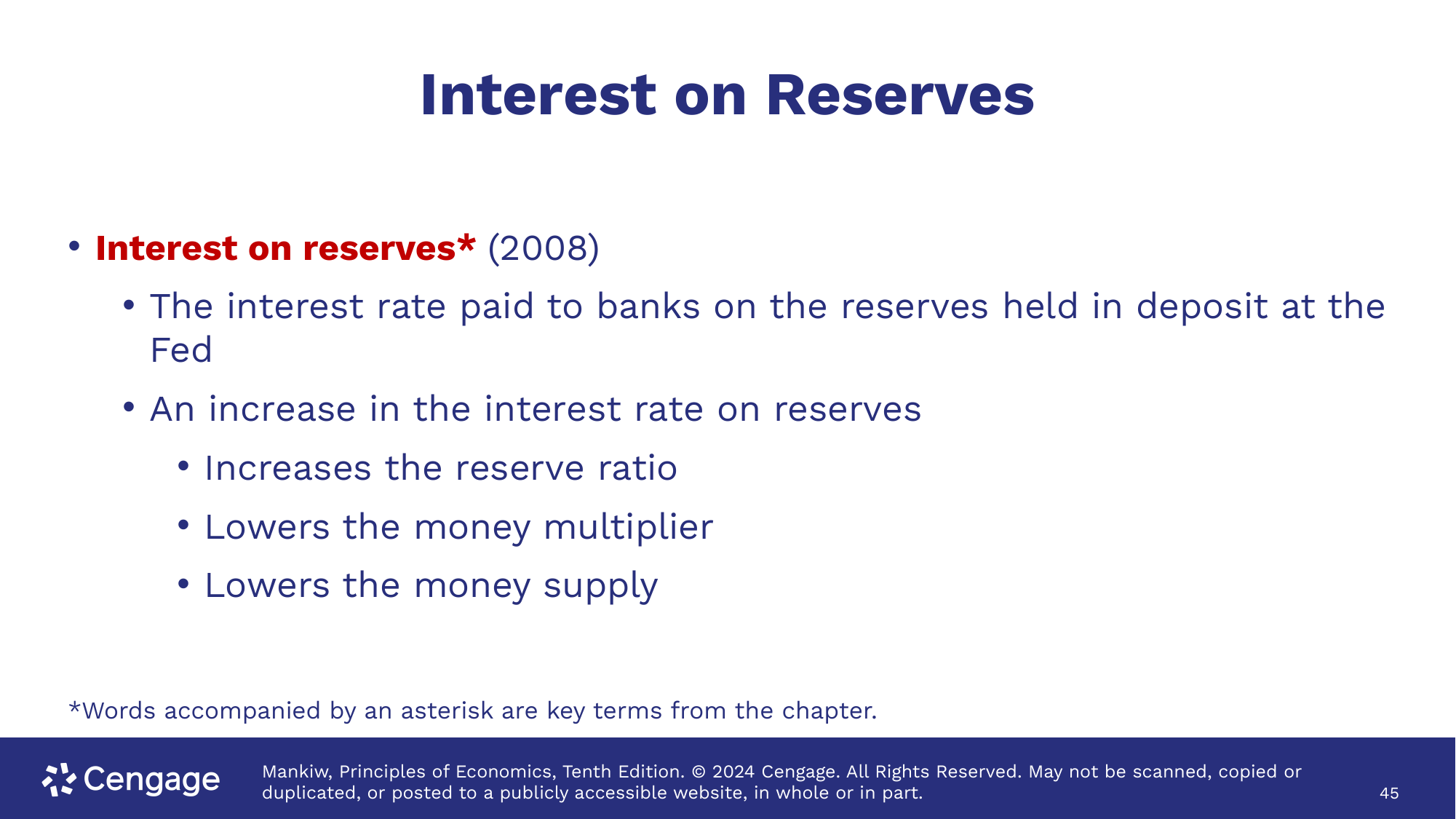

# Interest on Reserves
Interest on reserves* (2008)
The interest rate paid to banks on the reserves held in deposit at the Fed
An increase in the interest rate on reserves
Increases the reserve ratio
Lowers the money multiplier
Lowers the money supply
*Words accompanied by an asterisk are key terms from the chapter.